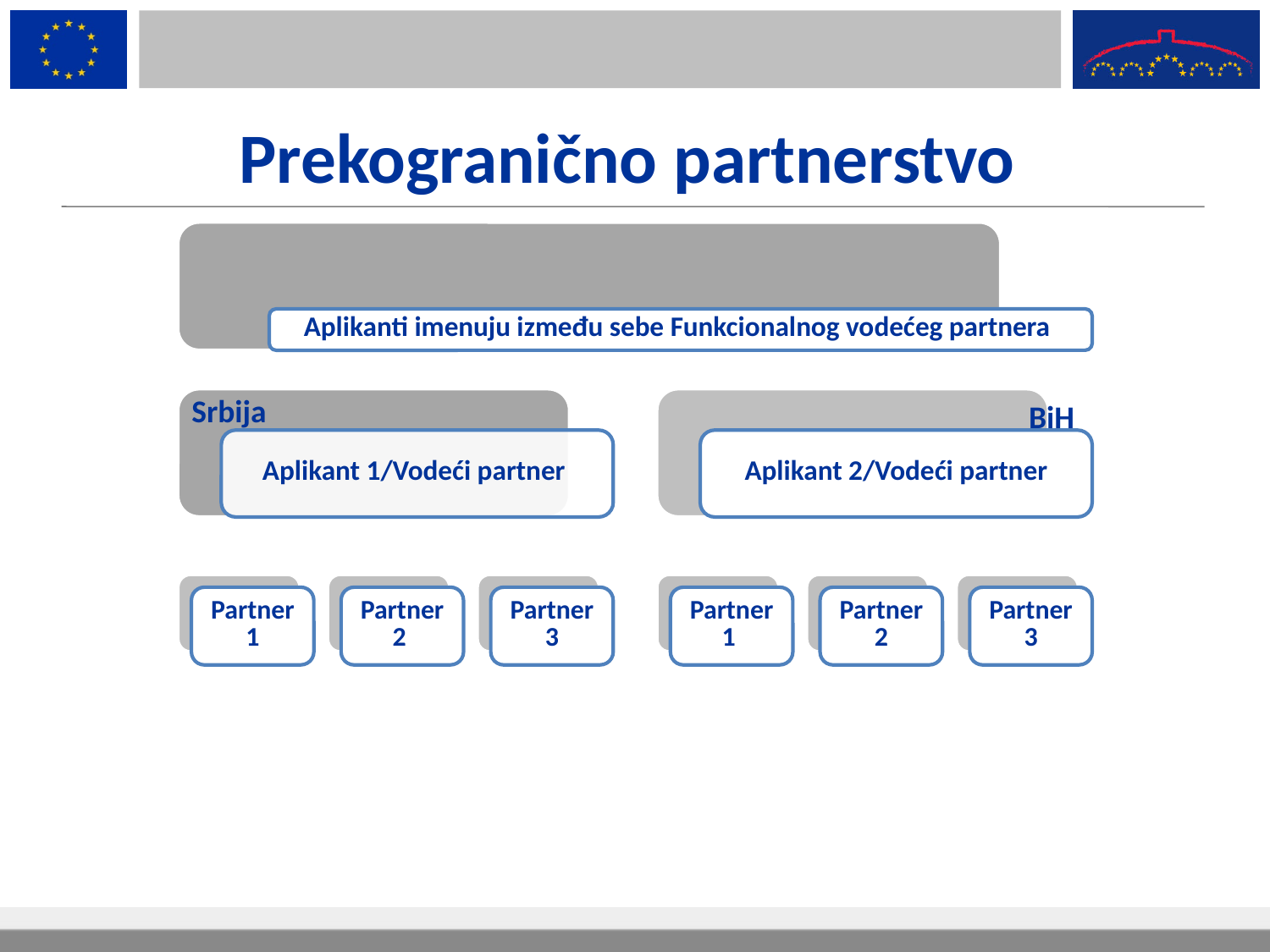

# Prekogranično partnerstvo
Aplikanti imenuju između sebe Funkcionalnog vodećeg partnera
Aplikant 1/Vodeći partner
Partner 1
Partner 2
Partner 1
Partner 3
Aplikant 2/Vodeći partner
Partner 2
Partner 3
Srbija
BiH